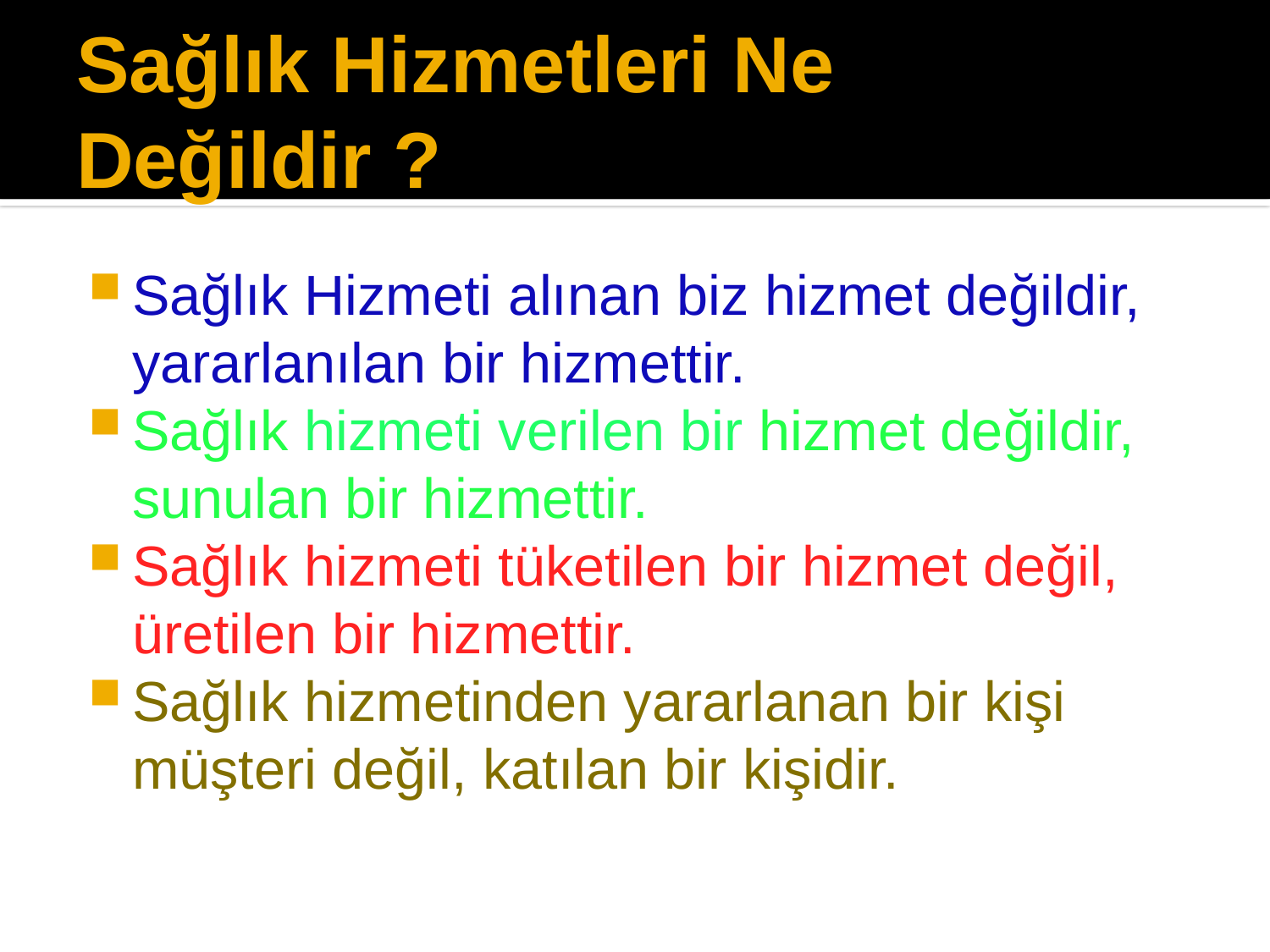

# Sağlık Hizmetleri Ne Değildir ?
Sağlık Hizmeti alınan biz hizmet değildir, yararlanılan bir hizmettir.
Sağlık hizmeti verilen bir hizmet değildir, sunulan bir hizmettir.
Sağlık hizmeti tüketilen bir hizmet değil, üretilen bir hizmettir.
Sağlık hizmetinden yararlanan bir kişi müşteri değil, katılan bir kişidir.